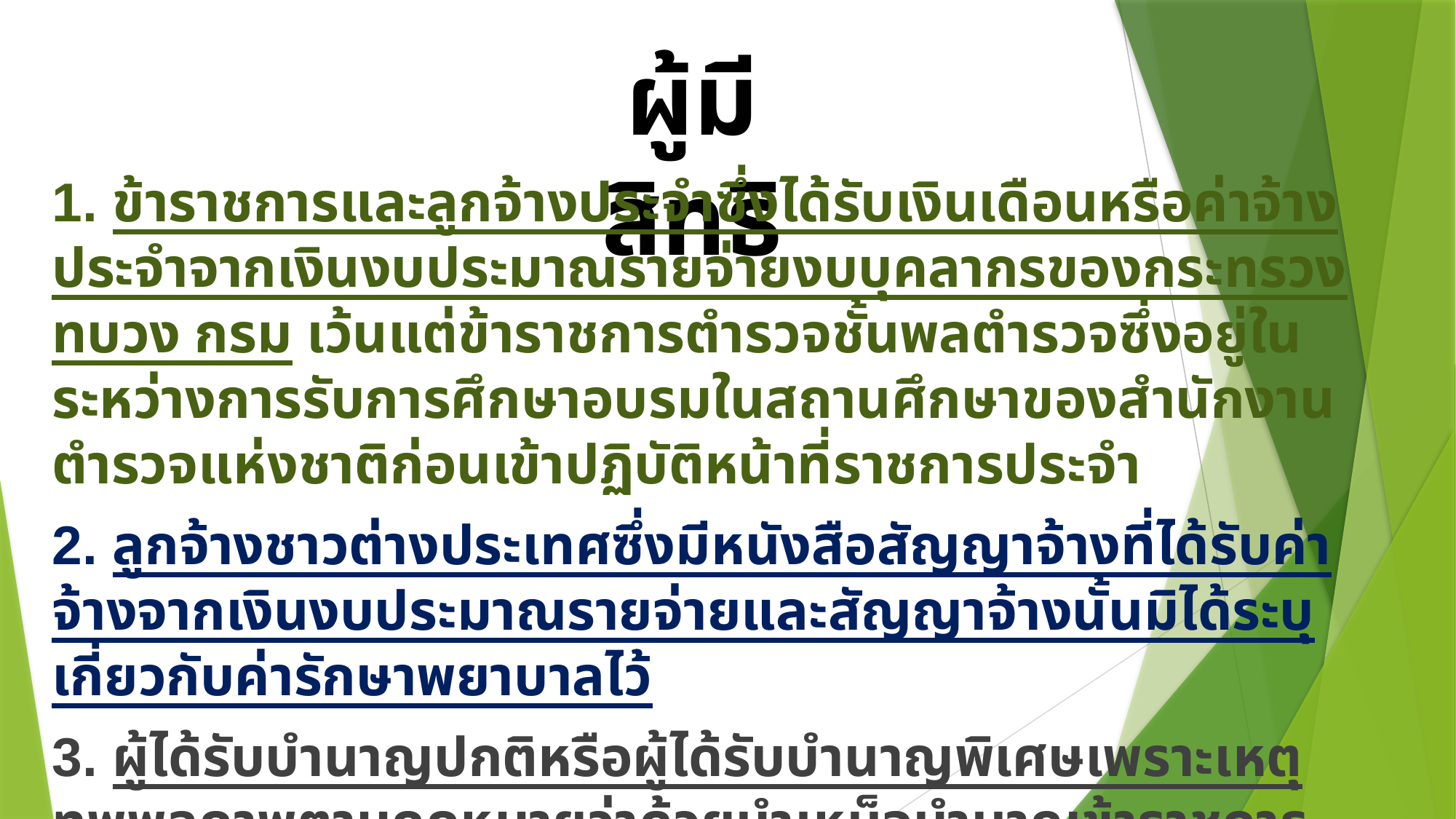

# ผู้มีสิทธิ
1. ข้าราชการและลูกจ้างประจำซึ่งได้รับเงินเดือนหรือค่าจ้างประจำจากเงินงบประมาณรายจ่ายงบบุคลากรของกระทรวง ทบวง กรม เว้นแต่ข้าราชการตำรวจชั้นพลตำรวจซึ่งอยู่ในระหว่างการรับการศึกษาอบรมในสถานศึกษาของสำนักงานตำรวจแห่งชาติก่อนเข้าปฏิบัติหน้าที่ราชการประจำ
2. ลูกจ้างชาวต่างประเทศซึ่งมีหนังสือสัญญาจ้างที่ได้รับค่าจ้างจากเงินงบประมาณรายจ่ายและสัญญาจ้างนั้นมิได้ระบุเกี่ยวกับค่ารักษาพยาบาลไว้
3. ผู้ได้รับบำนาญปกติหรือผู้ได้รับบำนาญพิเศษเพราะเหตุทุพพลภาพตามกฎหมายว่าด้วยบำเหน็จบำนาญข้าราชการหรือกฎหมายว่าด้วยกองทุนบำเหน็จบำนาญข้าราชการ และทหารกองหนุนมีเบี้ยหวัดตามข้อบังคับกระทรวงกลาโหมว่าด้วยเงินเบี้ยหวัด